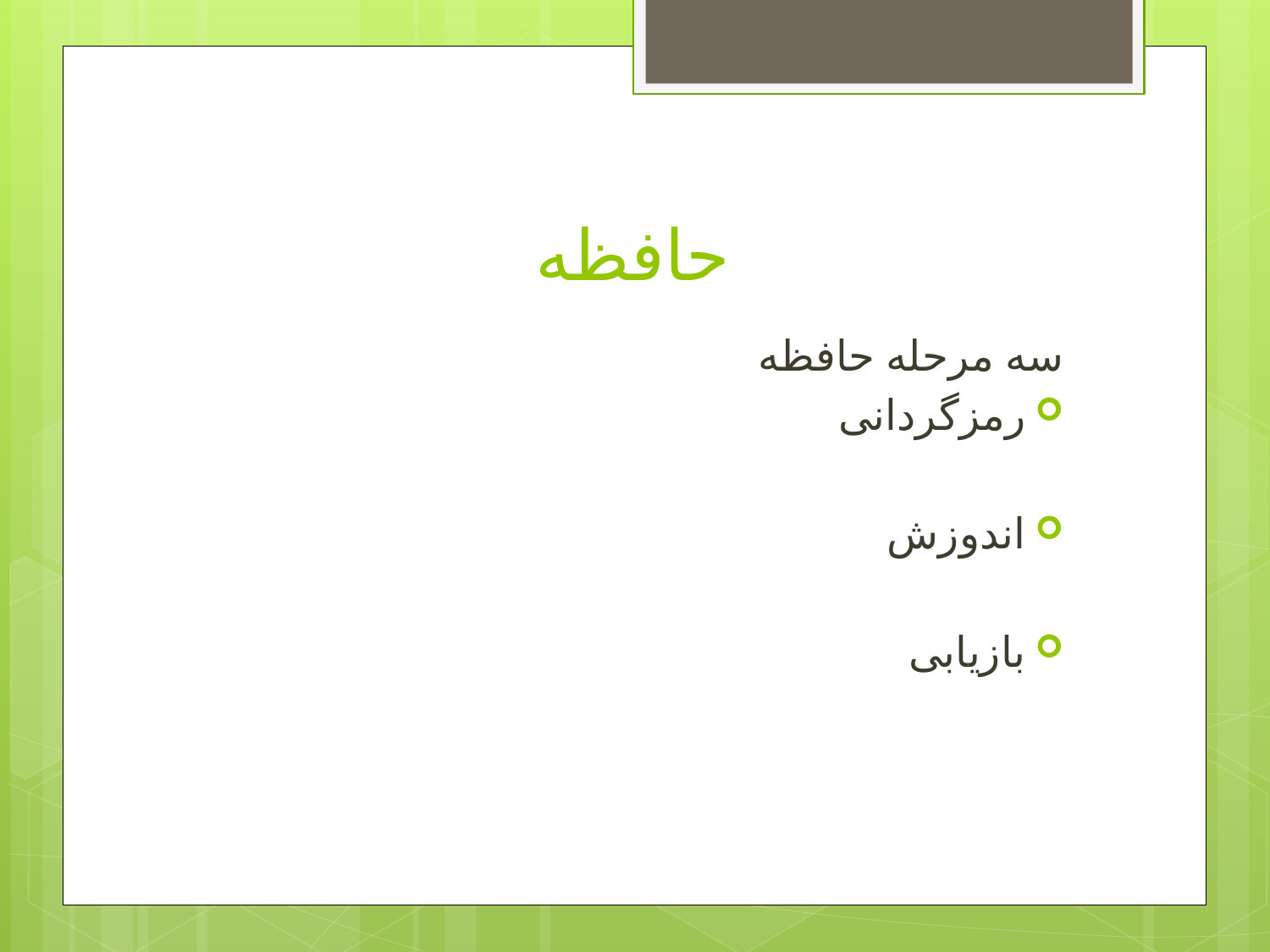

# حافظه
سه مرحله حافظه
رمزگردانی

اندوزش

بازیابی